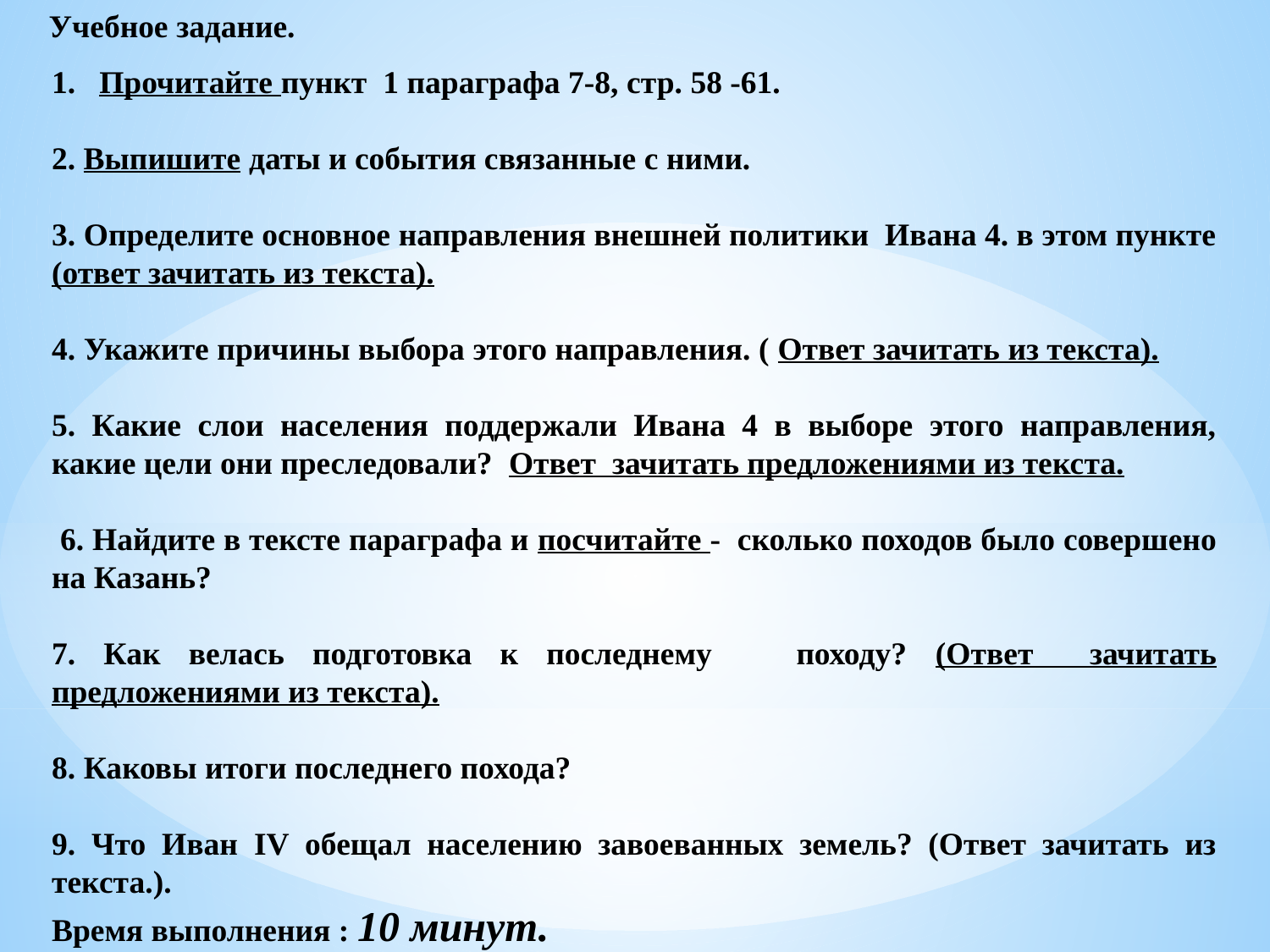

Учебное задание.
Прочитайте пункт  1 параграфа 7-8, стр. 58 -61.

2. Выпишите даты и события связанные с ними.

3. Определите основное направления внешней политики  Ивана 4. в этом пункте (ответ зачитать из текста).

4. Укажите причины выбора этого направления. ( Ответ зачитать из текста).

5. Какие слои населения поддержали Ивана 4 в выборе этого направления, какие цели они преследовали?  Ответ  зачитать предложениями из текста.

 6. Найдите в тексте параграфа и посчитайте -  сколько походов было совершено на Казань?

7. Как велась подготовка к последнему   походу? (Ответ  зачитать предложениями из текста).

8. Каковы итоги последнего похода?

9. Что Иван IV обещал населению завоеванных земель? (Ответ зачитать из текста.).
Время выполнения : 10 минут.